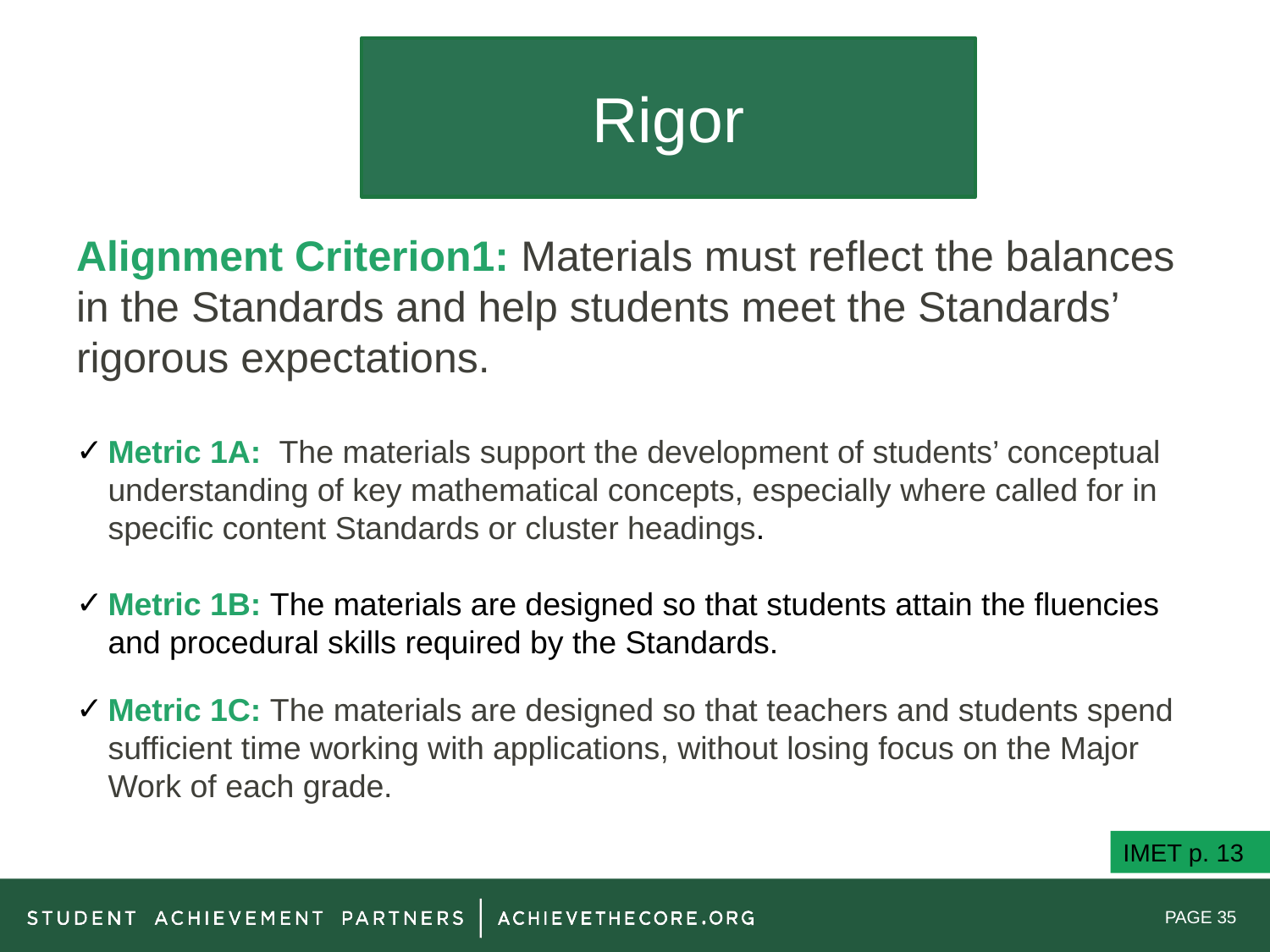

# Rigor
Alignment Criterion1: Materials must reflect the balances in the Standards and help students meet the Standards’ rigorous expectations.

Metric 1A:  The materials support the development of students’ conceptual understanding of key mathematical concepts, especially where called for in specific content Standards or cluster headings.

Metric 1B: The materials are designed so that students attain the fluencies and procedural skills required by the Standards.

Metric 1C: The materials are designed so that teachers and students spend sufficient time working with applications, without losing focus on the Major Work of each grade.

IMET p. 13